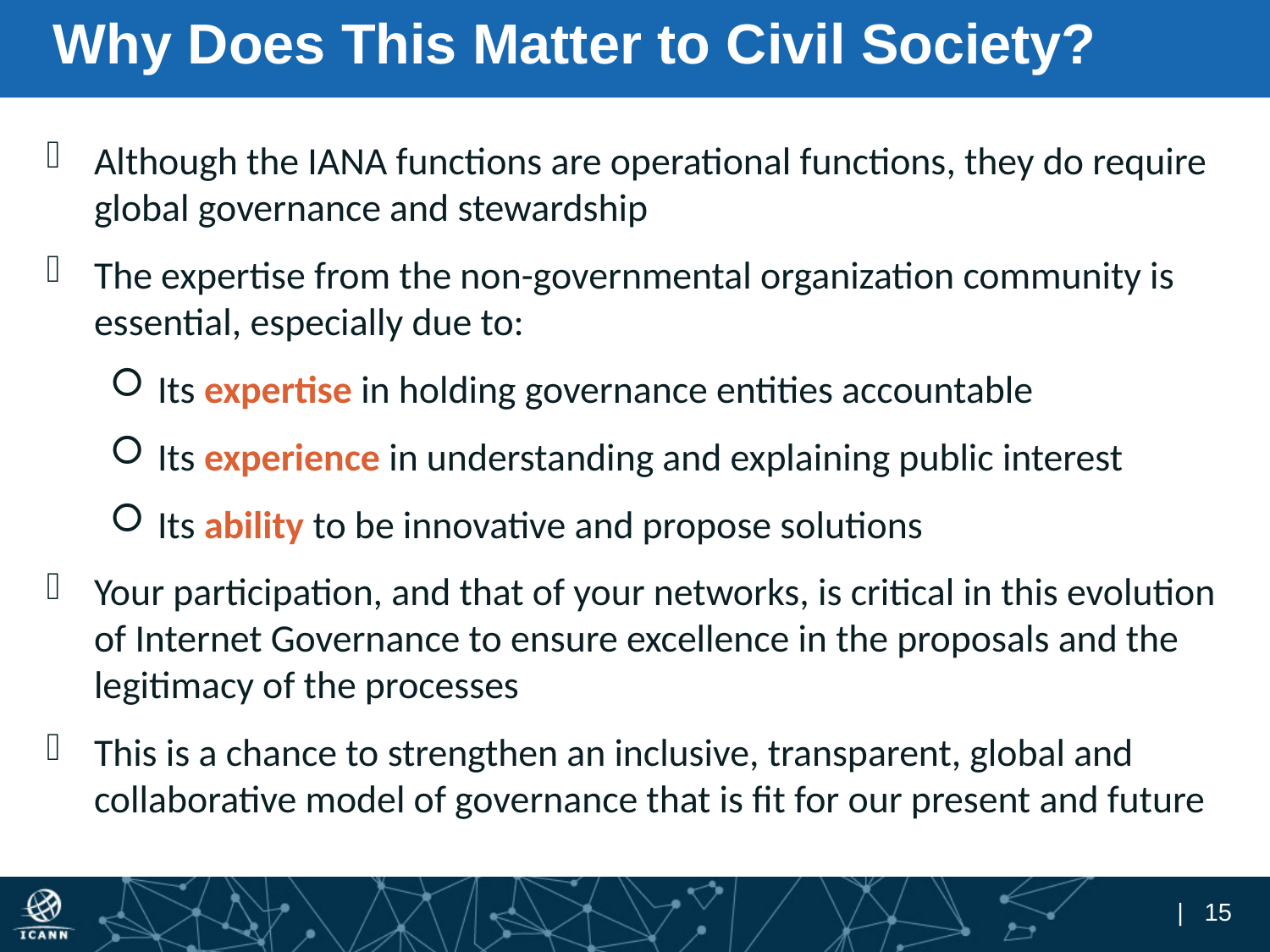

# Why Does This Matter to Civil Society?
Although the IANA functions are operational functions, they do require global governance and stewardship
The expertise from the non-governmental organization community is essential, especially due to:
Its expertise in holding governance entities accountable
Its experience in understanding and explaining public interest
Its ability to be innovative and propose solutions
Your participation, and that of your networks, is critical in this evolution of Internet Governance to ensure excellence in the proposals and the legitimacy of the processes
This is a chance to strengthen an inclusive, transparent, global and collaborative model of governance that is fit for our present and future